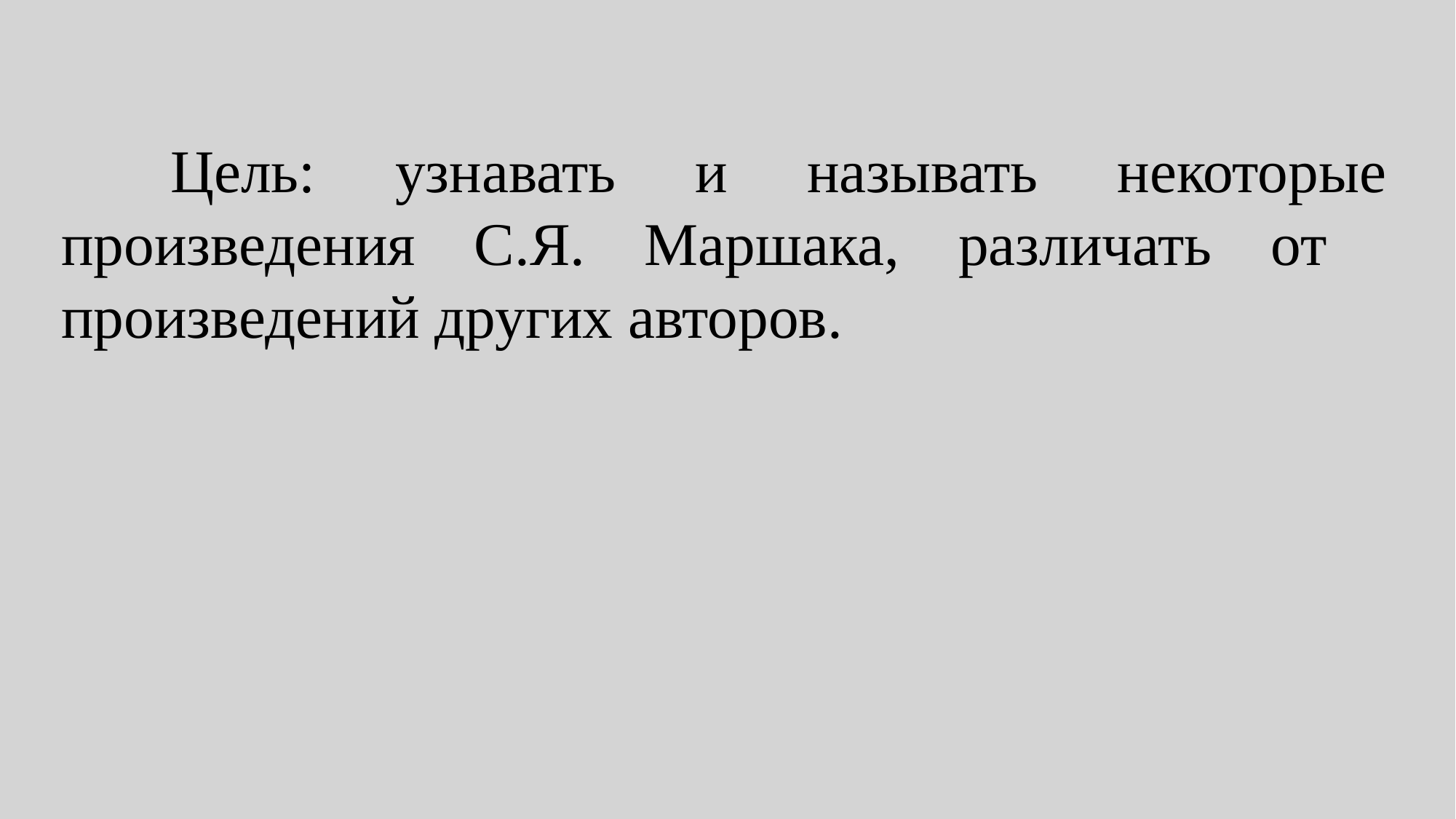

Цель: узнавать и называть некоторые произведения С.Я. Маршака, различать от  произведений других авторов.